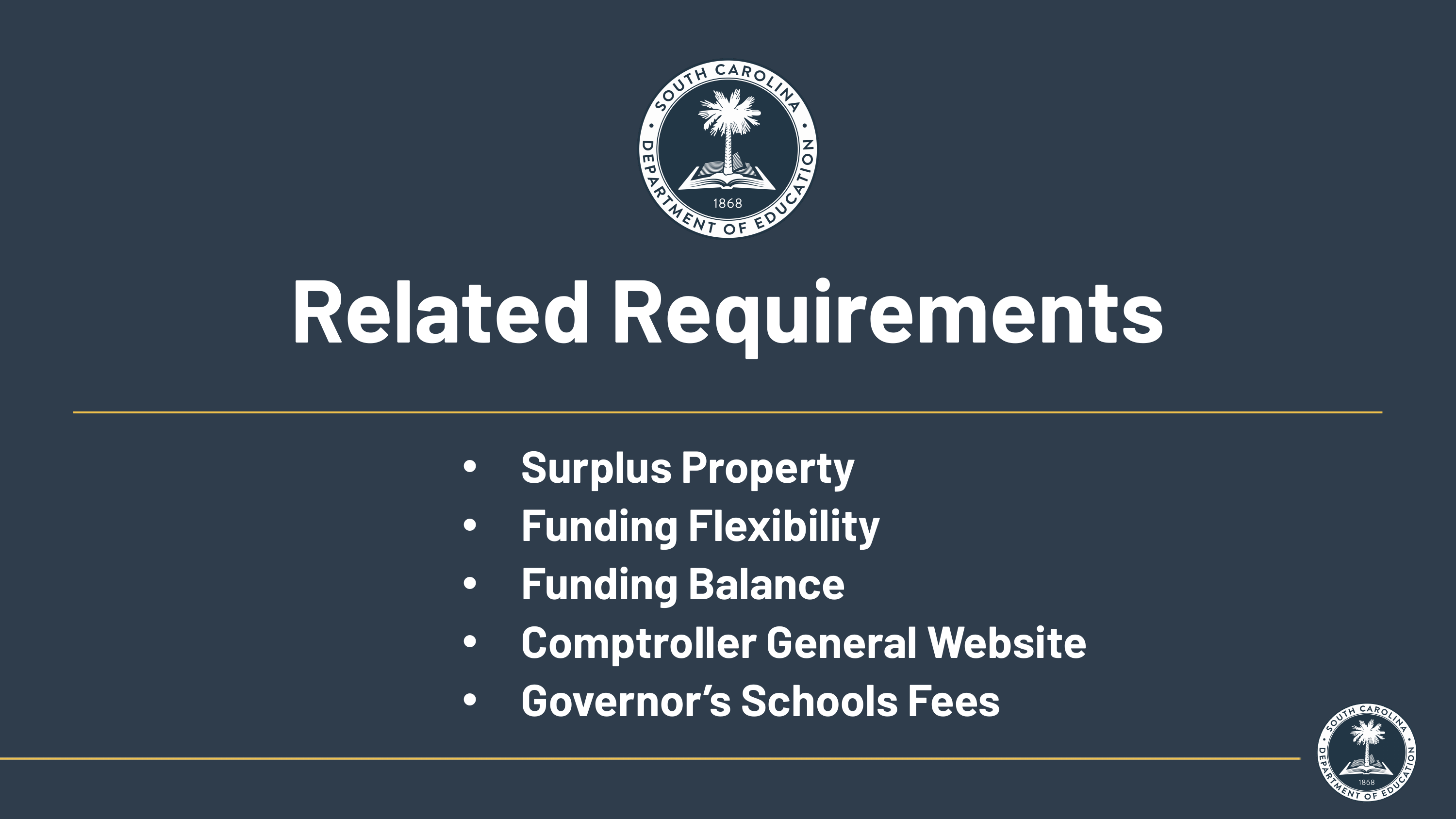

# Related Requirements
Surplus Property
Funding Flexibility
Funding Balance
Comptroller General Website
Governor’s Schools Fees